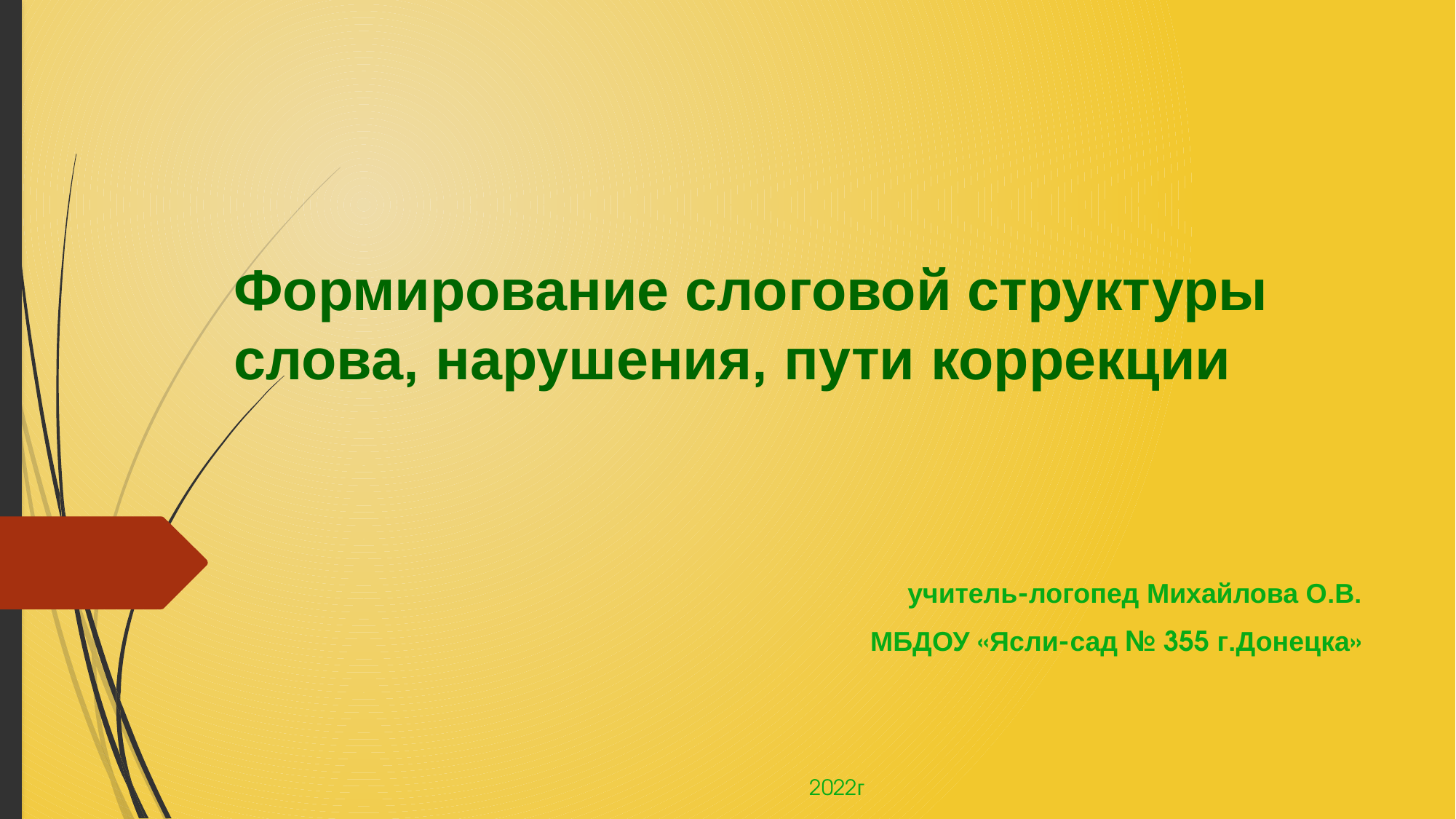

# Формирование слоговой структуры слова, нарушения, пути коррекции
учитель-логопед Михайлова О.В.
МБДОУ «Ясли-сад № 355 г.Донецка»

2022г